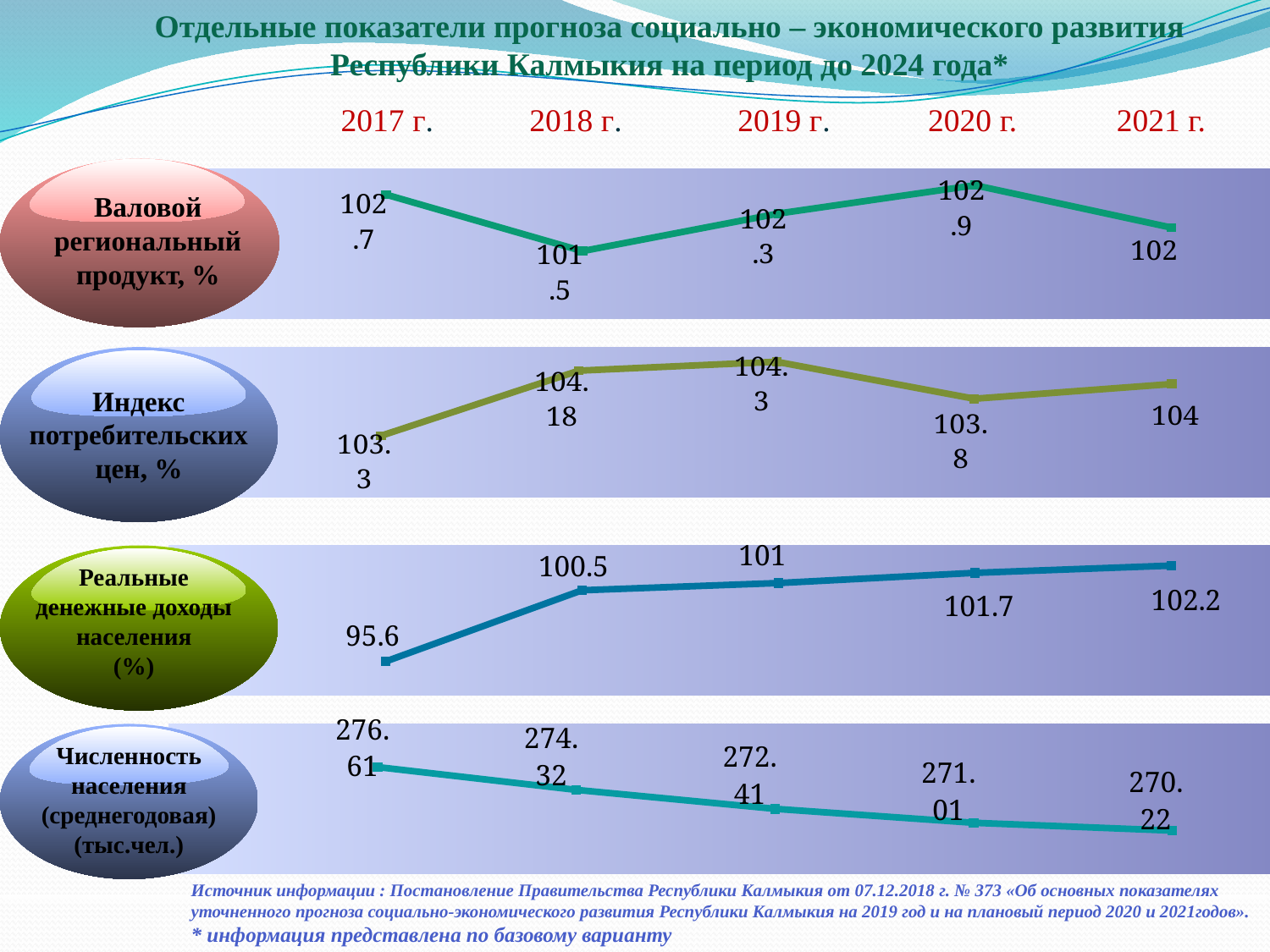

Отдельные показатели прогноза социально – экономического развития Республики Калмыкия на период до 2024 года*
2017 г.
2018 г.
2019 г.
2020 г.
2021 г.

### Chart

| Category | Ряд 1 |
|---|---|
| Категория 1 | 102.7 |
| Категория 2 | 101.5 |
| Категория 3 | 102.3 |
| Категория 4 | 102.9 |
| Категория 5 | 102.0 |
Валовой региональный продукт, %

### Chart

| Category | Ряд 1 |
|---|---|
| Категория 1 | 103.3 |
| Категория 2 | 104.17999999999998 |
| Категория 3 | 104.3 |
| Категория 4 | 103.8 |
| Категория 5 | 104.0 |

Индекс потребительских цен, %

### Chart

| Category | Ряд 1 |
|---|---|
| Категория 1 | 95.6 |
| Категория 2 | 100.5 |
| Категория 3 | 101.0 |
| Категория 4 | 101.7 |
| Категория 5 | 102.2 |

Реальные денежные доходы населения
(%)

### Chart

| Category | Ряд 1 |
|---|---|
| Категория 1 | 276.61 |
| Категория 2 | 274.32 |
| Категория 3 | 272.41 |
| Категория 4 | 271.01 |
| Категория 5 | 270.22 |

Численность населения (среднегодовая) (тыс.чел.)

Источник информации : Постановление Правительства Республики Калмыкия от 07.12.2018 г. № 373 «Об основных показателях уточненного прогноза социально-экономического развития Республики Калмыкия на 2019 год и на плановый период 2020 и 2021годов».
* информация представлена по базовому варианту